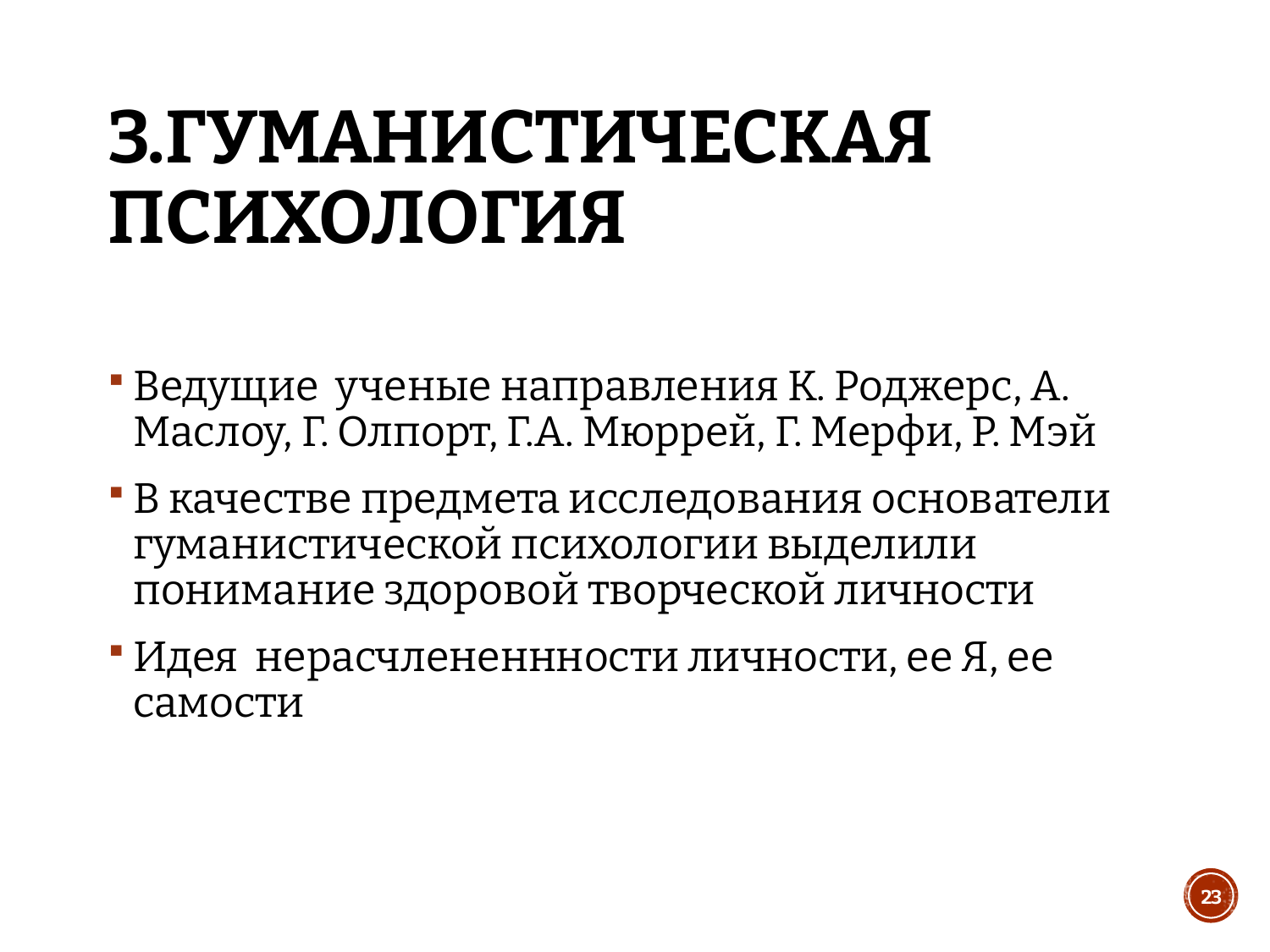

# 3.Гуманистическая психология

Ведущие  ученые направления К. Роджерс, А. Маслоу, Г. Олпорт, Г.А. Мюррей, Г. Мерфи, Р. Мэй
В качестве предмета исследования основатели гуманистической психологии выделили понимание здоровой творческой личности
Идея  нерасчлененнности личности, ее Я, ее самости

23